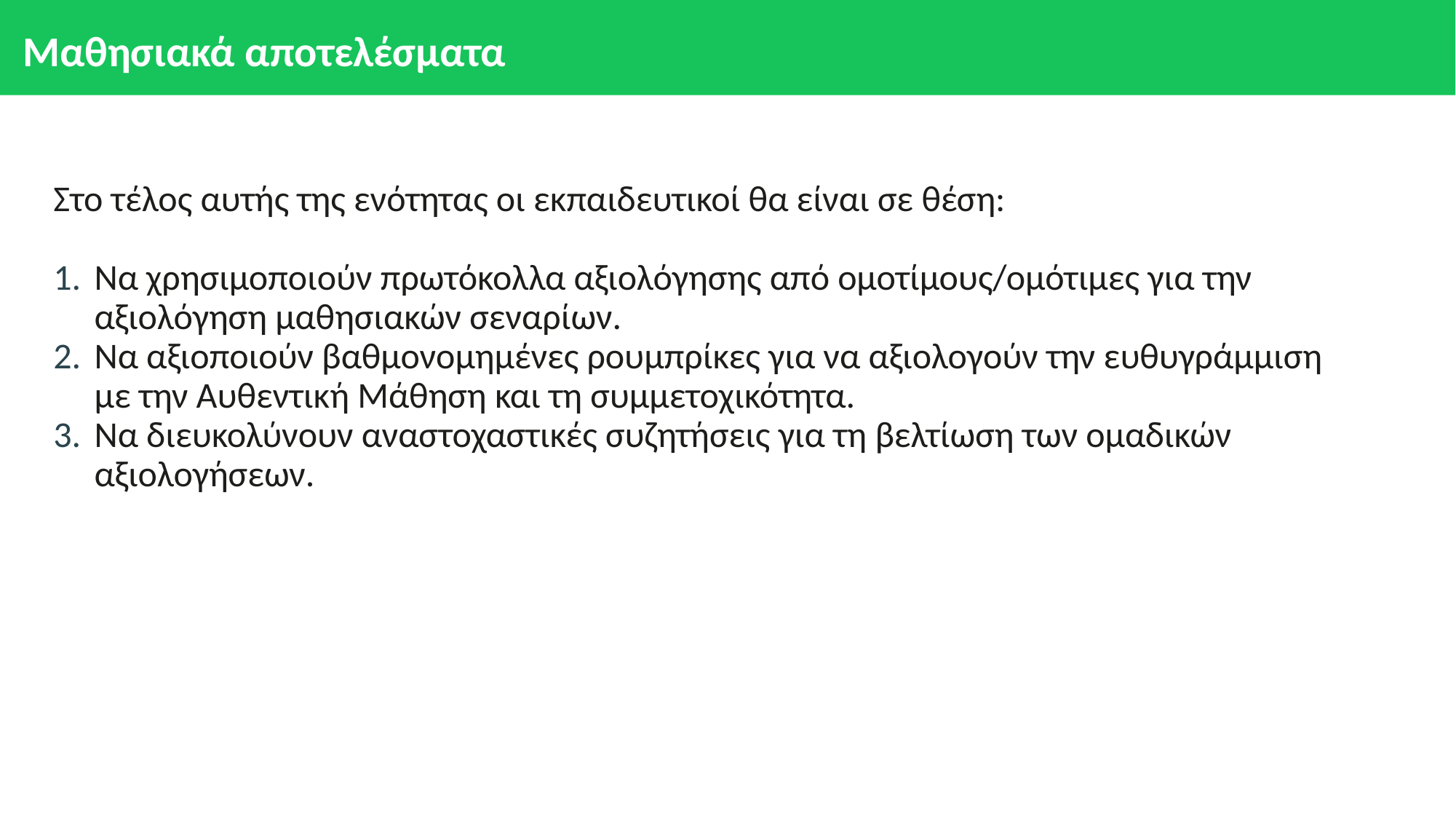

# Μαθησιακά αποτελέσματα
Στο τέλος αυτής της ενότητας οι εκπαιδευτικοί θα είναι σε θέση:

Να χρησιμοποιούν πρωτόκολλα αξιολόγησης από ομοτίμους/ομότιμες για την αξιολόγηση μαθησιακών σεναρίων.
Να αξιοποιούν βαθμονομημένες ρουμπρίκες για να αξιολογούν την ευθυγράμμιση με την Αυθεντική Μάθηση και τη συμμετοχικότητα.
Να διευκολύνουν αναστοχαστικές συζητήσεις για τη βελτίωση των ομαδικών αξιολογήσεων.